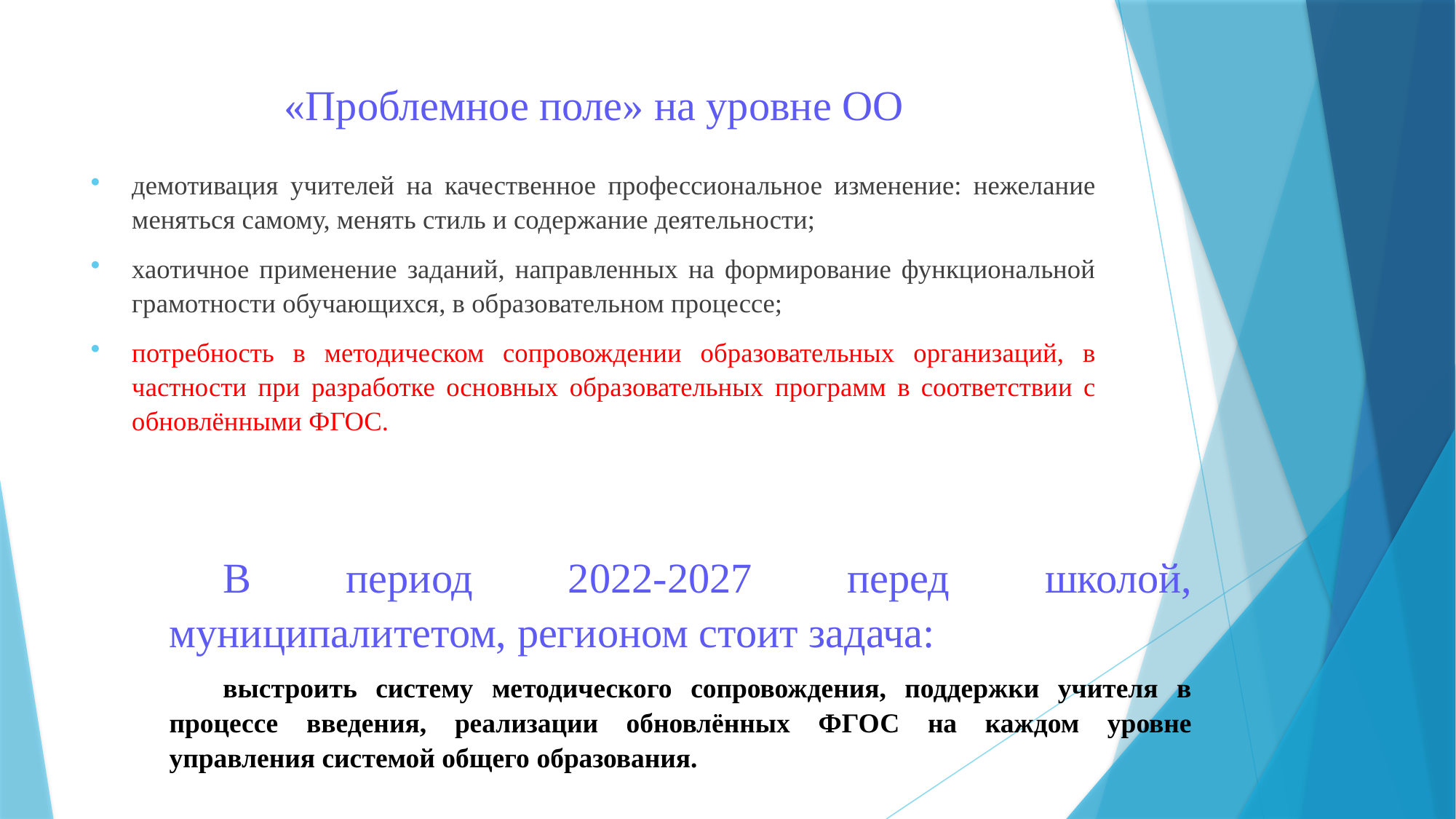

# «Проблемное поле» на уровне ОО
демотивация учителей на качественное профессиональное изменение: нежелание меняться самому, менять стиль и содержание деятельности;
хаотичное применение заданий, направленных на формирование функциональной грамотности обучающихся, в образовательном процессе;
потребность в методическом сопровождении образовательных организаций, в частности при разработке основных образовательных программ в соответствии с обновлёнными ФГОС.

В период 2022-2027 перед школой, муниципалитетом, регионом стоит задача:
выстроить систему методического сопровождения, поддержки учителя в процессе введения, реализации обновлённых ФГОС на каждом уровне управления системой общего образования.